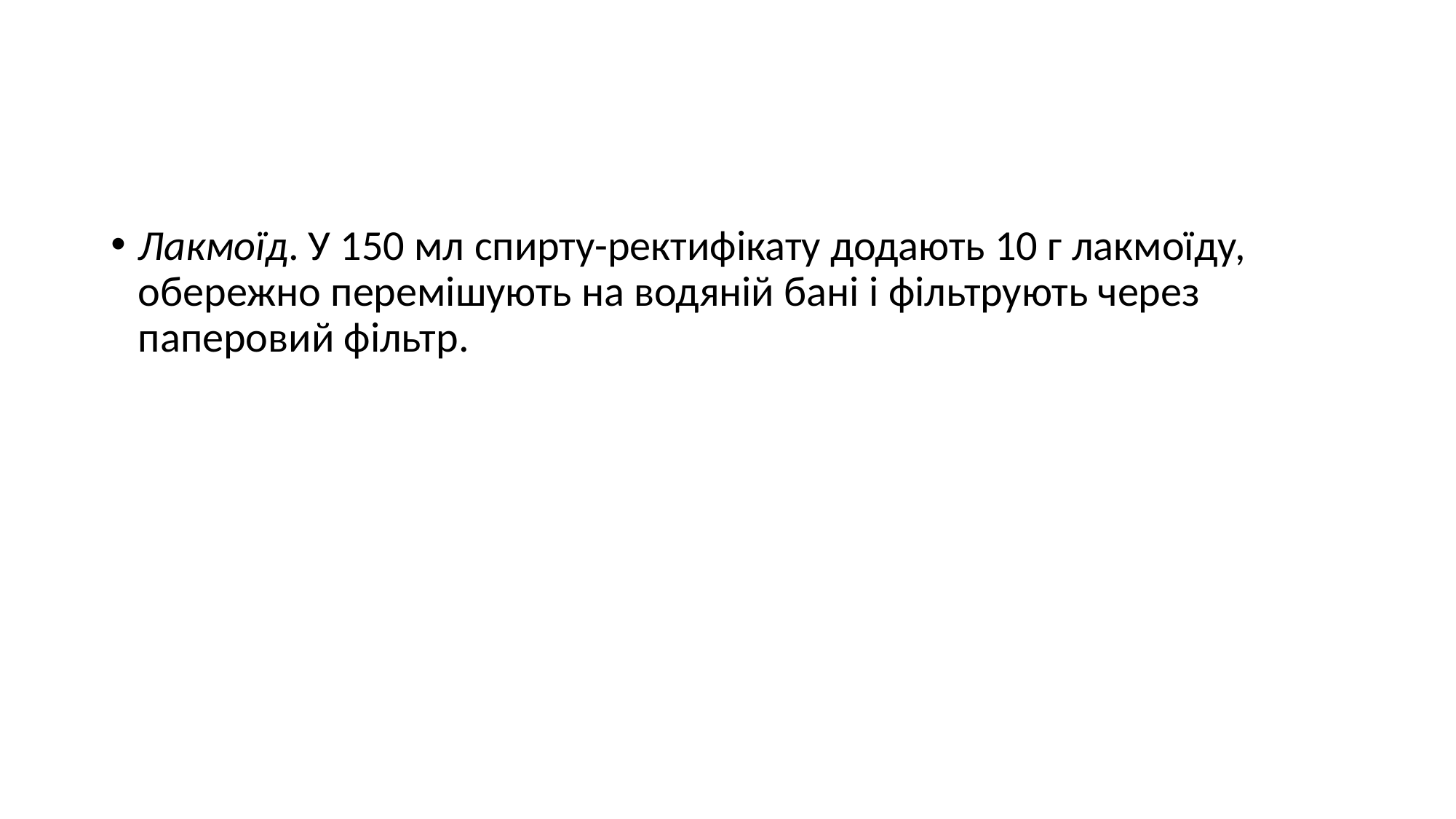

#
Лакмоїд. У 150 мл спирту-ректифікату додають 10 г лакмоїду, обережно перемішують на водяній бані і фільтрують через паперовий фільтр.